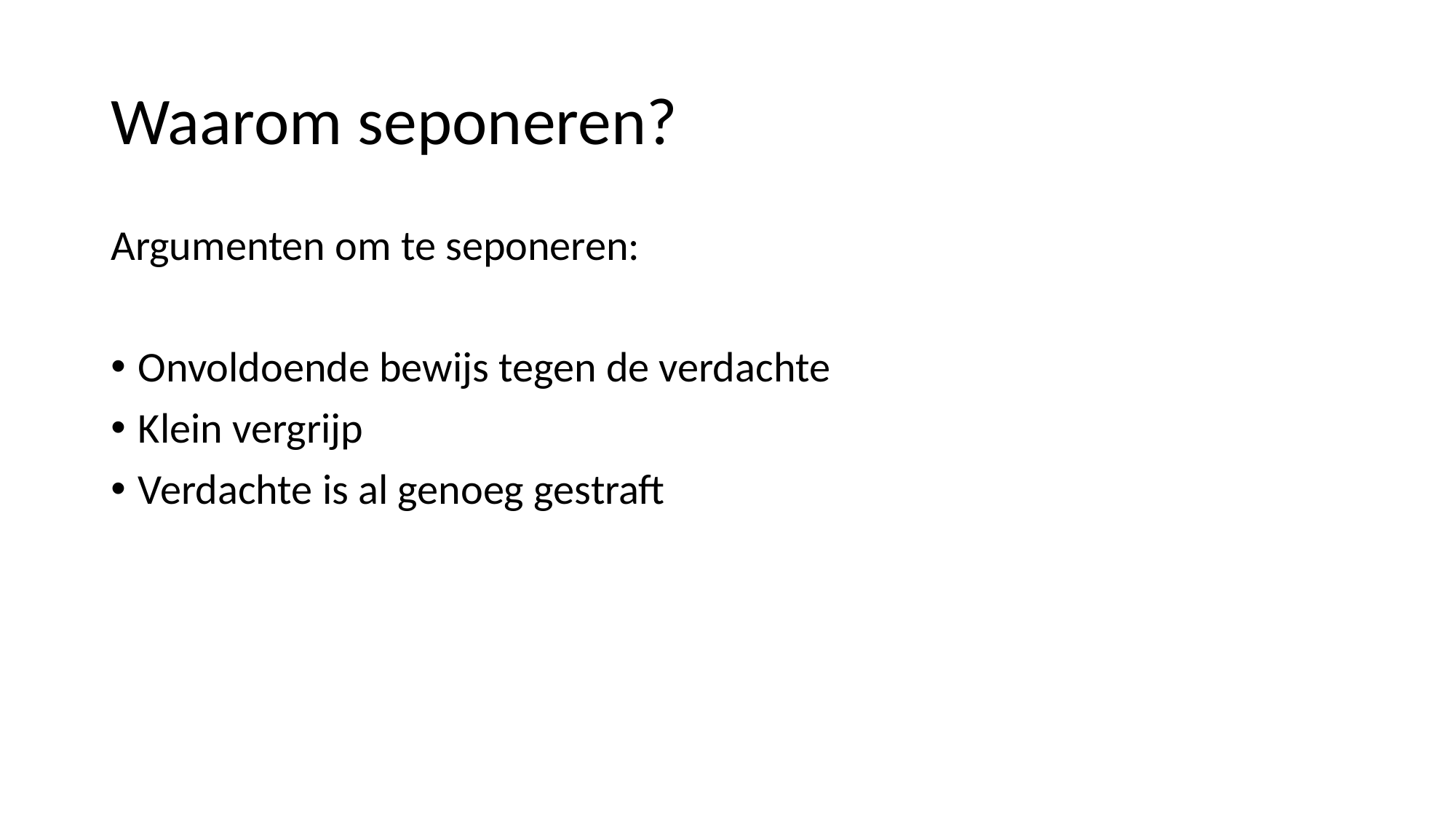

# Waarom seponeren?
Argumenten om te seponeren:

Onvoldoende bewijs tegen de verdachte
Klein vergrijp
Verdachte is al genoeg gestraft